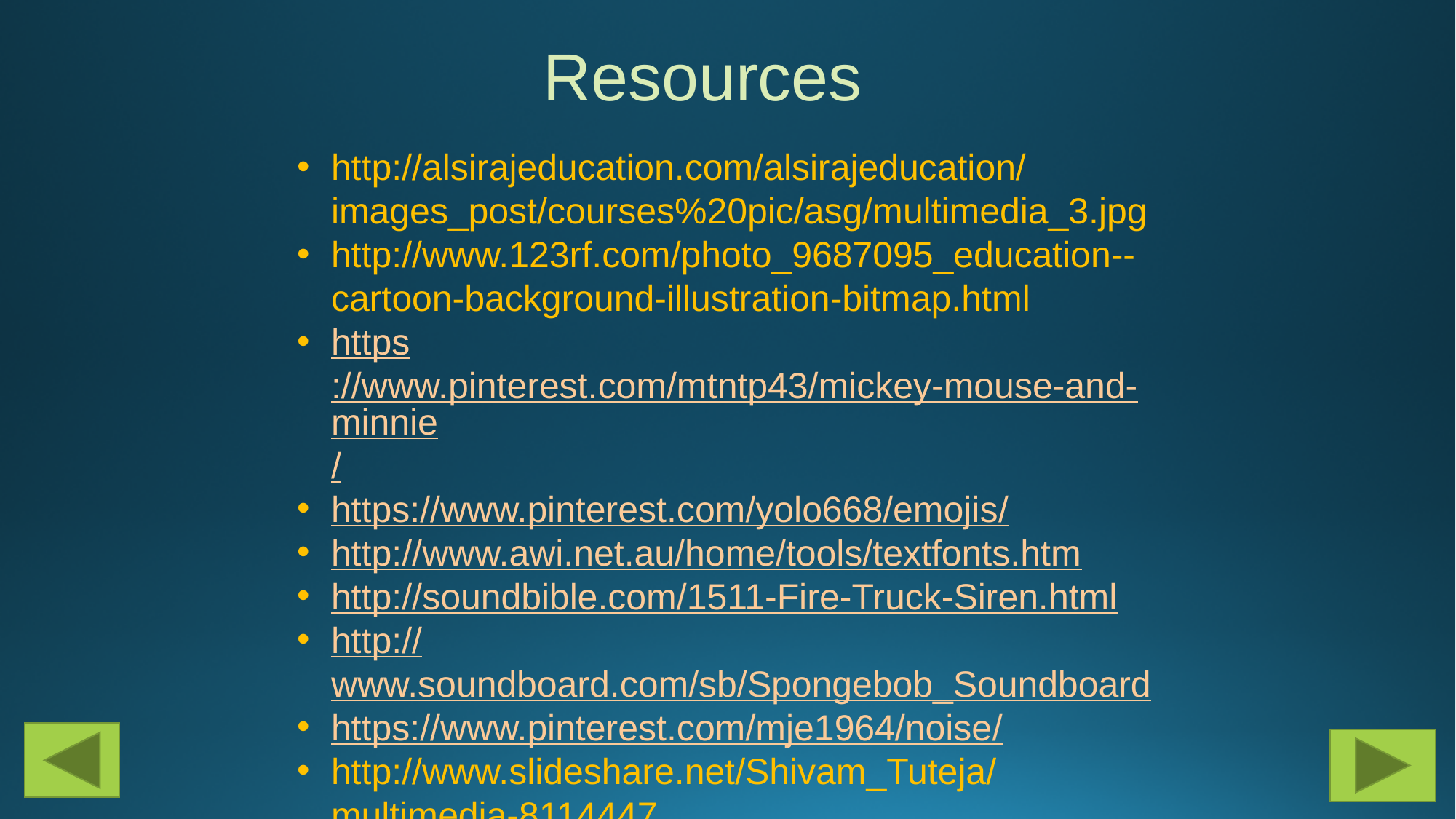

# Resources
http://alsirajeducation.com/alsirajeducation/images_post/courses%20pic/asg/multimedia_3.jpg
http://www.123rf.com/photo_9687095_education--cartoon-background-illustration-bitmap.html
https://www.pinterest.com/mtntp43/mickey-mouse-and-minnie/
https://www.pinterest.com/yolo668/emojis/
http://www.awi.net.au/home/tools/textfonts.htm
http://soundbible.com/1511-Fire-Truck-Siren.html
http://www.soundboard.com/sb/Spongebob_Soundboard
https://www.pinterest.com/mje1964/noise/
http://www.slideshare.net/Shivam_Tuteja/multimedia-8114447